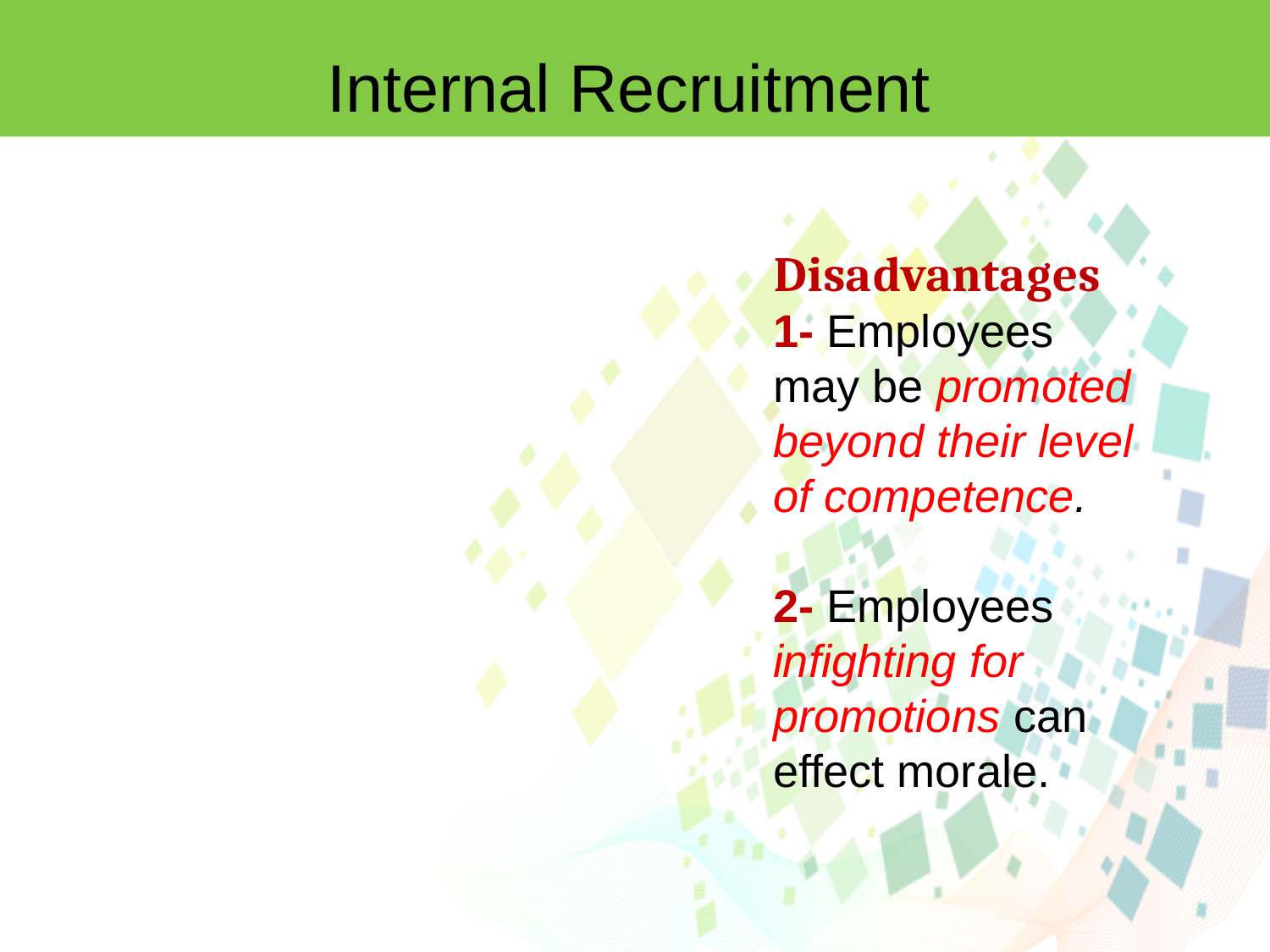

Internal Recruitment
Disadvantages
1- Employees may be promoted beyond their level of competence.

2- Employees infighting for promotions can effect morale.